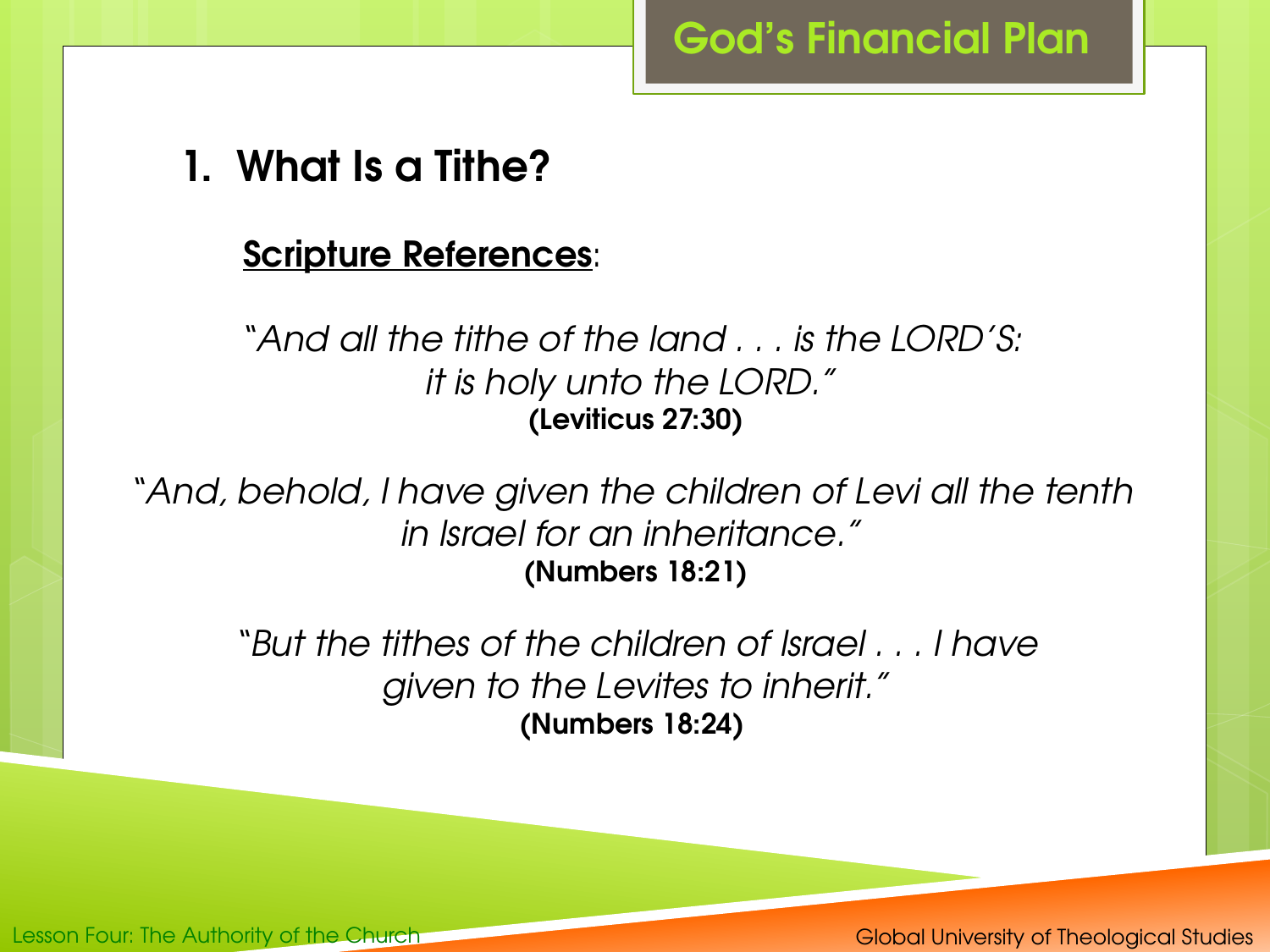

God’s Financial Plan
1.  What Is a Tithe?

Scripture References:

“And all the tithe of the land . . . is the LORD’S:
it is holy unto the LORD.”
(Leviticus 27:30)

“And, behold, I have given the children of Levi all the tenth
in Israel for an inheritance.”
(Numbers 18:21)

“But the tithes of the children of Israel . . . I have
 given to the Levites to inherit.”
(Numbers 18:24)

Lesson Four: The Authority of the Church
 Global University of Theological Studies